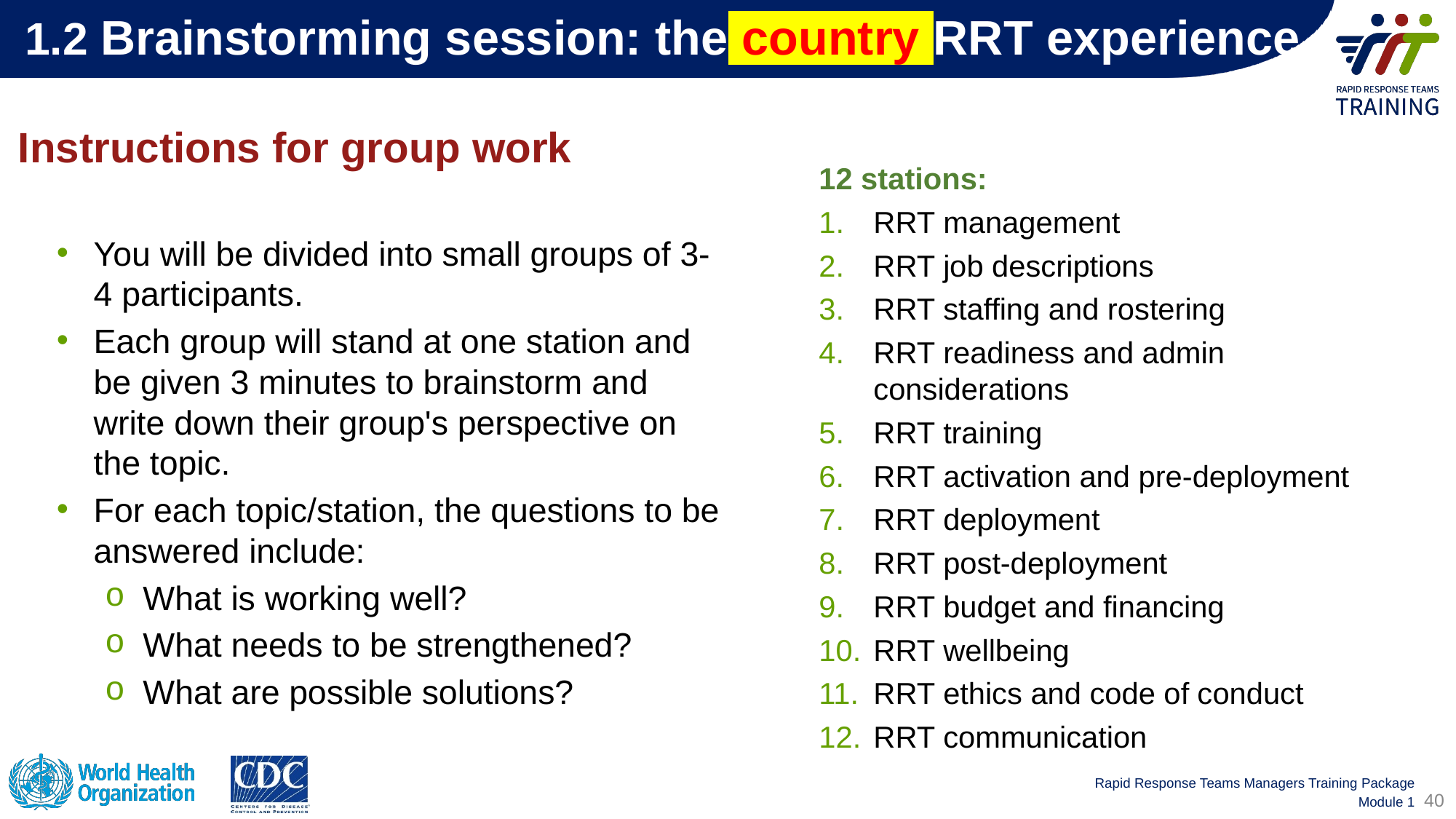

1.2 Brainstorming session: the country RRT experience

12 stations:
RRT management
RRT job descriptions
RRT staffing and rostering
RRT readiness and admin considerations
RRT training
RRT activation and pre-deployment
RRT deployment
RRT post-deployment
RRT budget and financing
RRT wellbeing
RRT ethics and code of conduct
RRT communication

Instructions for group work
You will be divided into small groups of 3-4 participants.
Each group will stand at one station and be given 3 minutes to brainstorm and write down their group's perspective on the topic.
For each topic/station, the questions to be answered include:
What is working well?
What needs to be strengthened?
What are possible solutions?

40